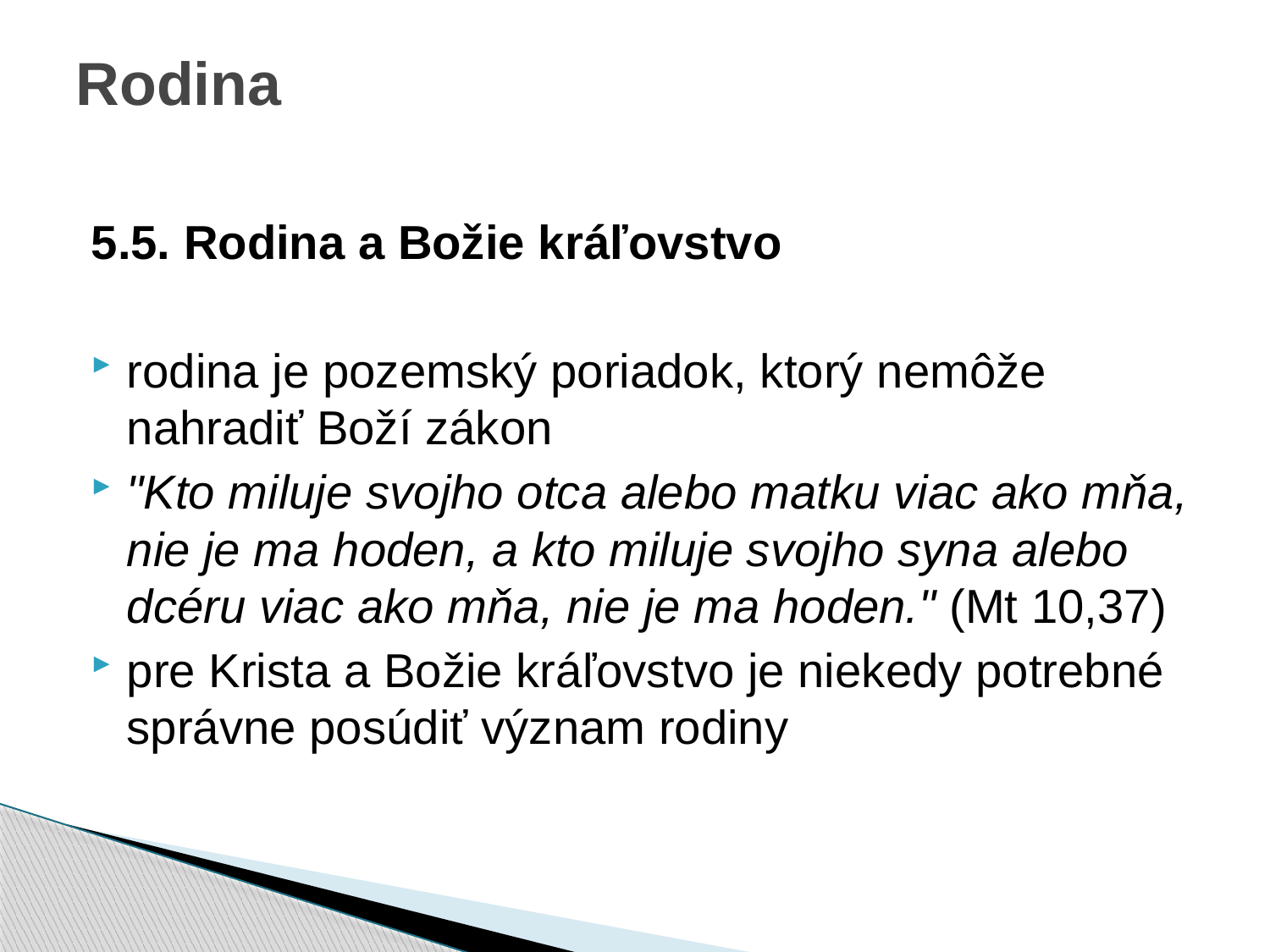

# Rodina
5.5. Rodina a Božie kráľovstvo

rodina je pozemský poriadok, ktorý nemôže nahradiť Boží zákon
"Kto miluje svojho otca alebo matku viac ako mňa, nie je ma hoden, a kto miluje svojho syna alebo dcéru viac ako mňa, nie je ma hoden." (Mt 10,37)
pre Krista a Božie kráľovstvo je niekedy potrebné správne posúdiť význam rodiny